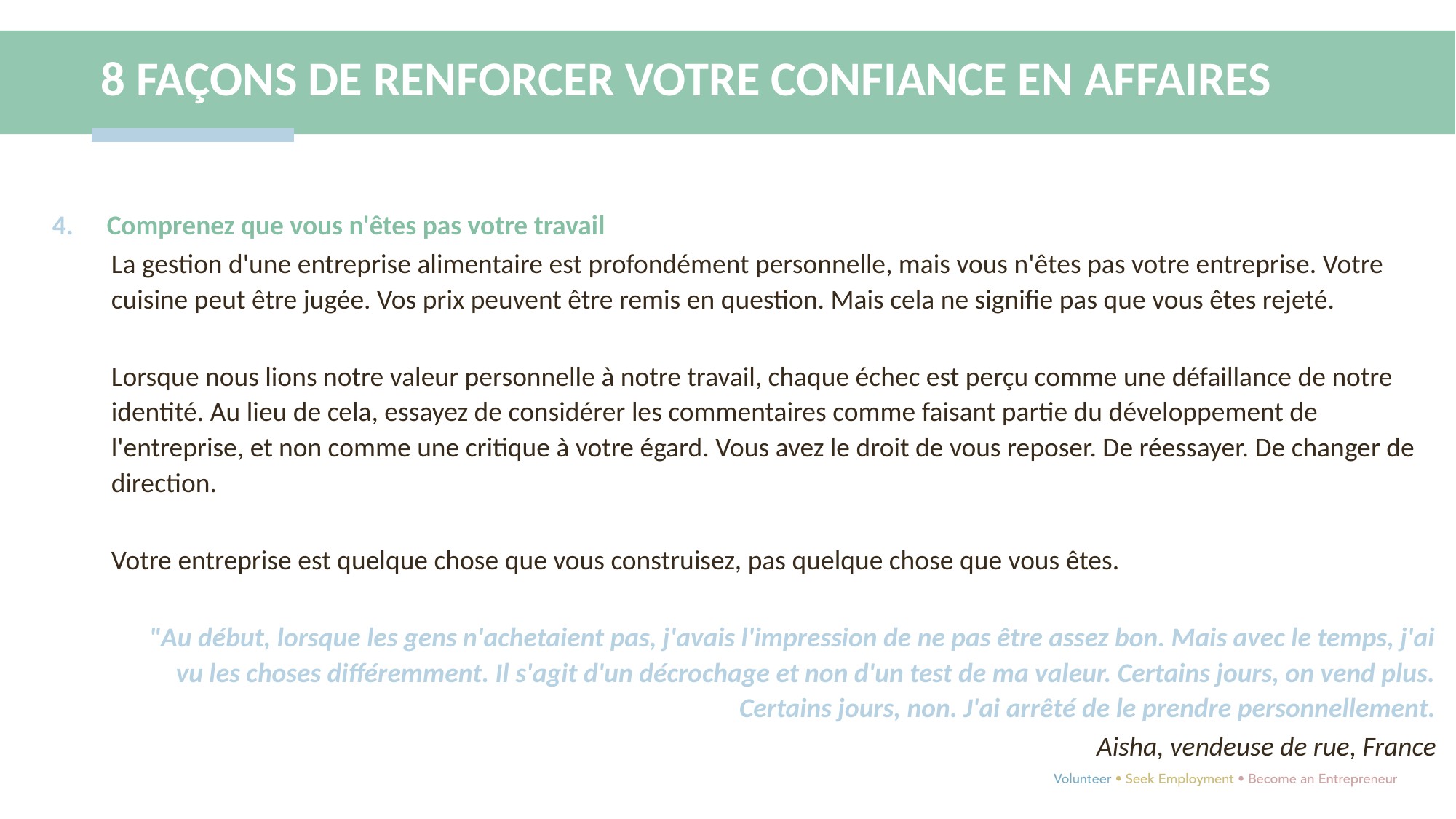

8 FAÇONS DE RENFORCER VOTRE CONFIANCE EN AFFAIRES

Comprenez que vous n'êtes pas votre travail
La gestion d'une entreprise alimentaire est profondément personnelle, mais vous n'êtes pas votre entreprise. Votre cuisine peut être jugée. Vos prix peuvent être remis en question. Mais cela ne signifie pas que vous êtes rejeté.

Lorsque nous lions notre valeur personnelle à notre travail, chaque échec est perçu comme une défaillance de notre identité. Au lieu de cela, essayez de considérer les commentaires comme faisant partie du développement de l'entreprise, et non comme une critique à votre égard. Vous avez le droit de vous reposer. De réessayer. De changer de direction.

Votre entreprise est quelque chose que vous construisez, pas quelque chose que vous êtes.

 "Au début, lorsque les gens n'achetaient pas, j'avais l'impression de ne pas être assez bon. Mais avec le temps, j'ai vu les choses différemment. Il s'agit d'un décrochage et non d'un test de ma valeur. Certains jours, on vend plus. Certains jours, non. J'ai arrêté de le prendre personnellement.
 Aisha, vendeuse de rue, France